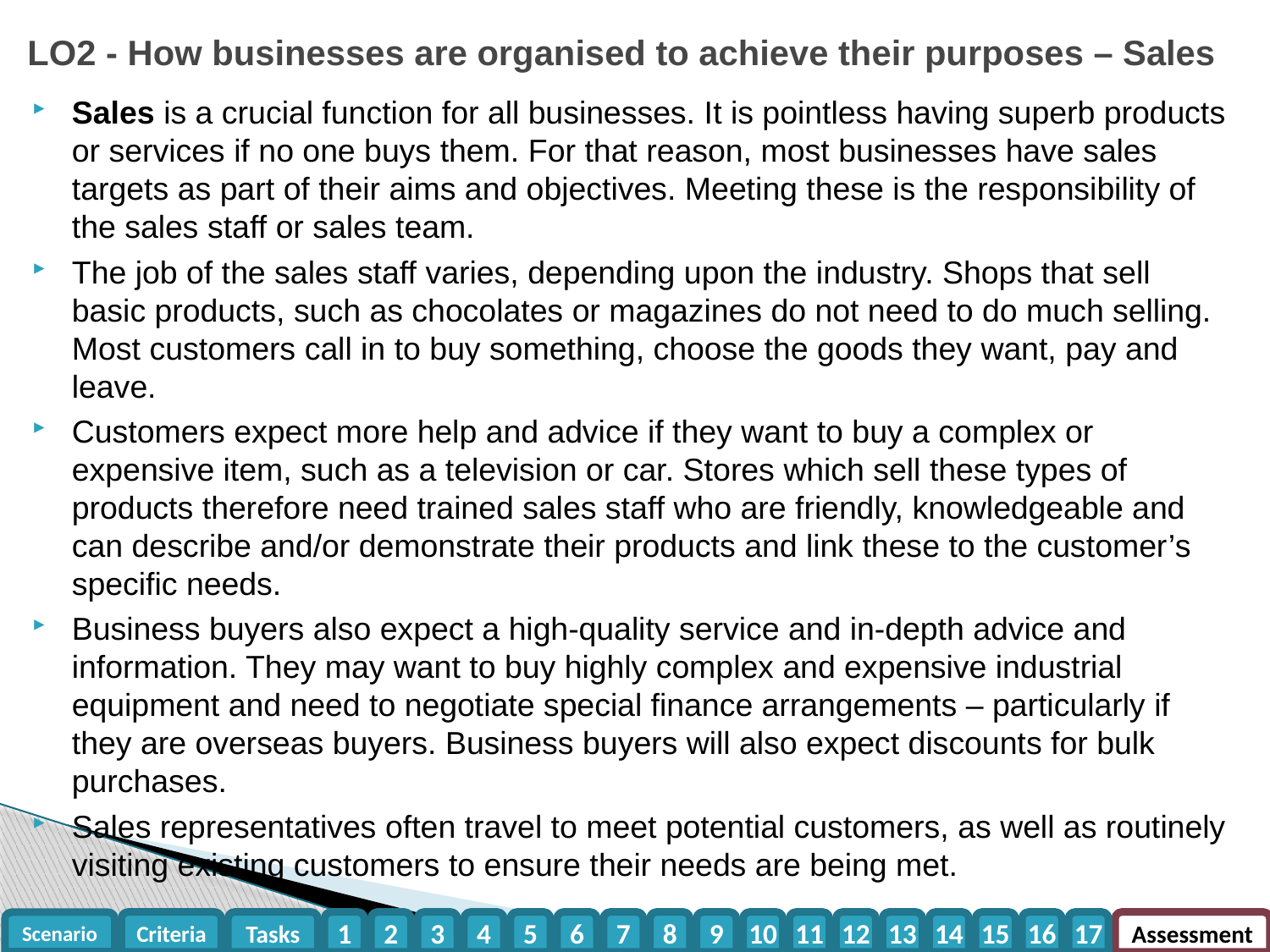

LO2 - How businesses are organised to achieve their purposes – Sales
Sales is a crucial function for all businesses. It is pointless having superb products or services if no one buys them. For that reason, most businesses have sales targets as part of their aims and objectives. Meeting these is the responsibility of the sales staff or sales team.
The job of the sales staff varies, depending upon the industry. Shops that sell basic products, such as chocolates or magazines do not need to do much selling. Most customers call in to buy something, choose the goods they want, pay and leave.
Customers expect more help and advice if they want to buy a complex or expensive item, such as a television or car. Stores which sell these types of products therefore need trained sales staff who are friendly, knowledgeable and can describe and/or demonstrate their products and link these to the customer’s specific needs.
Business buyers also expect a high-quality service and in-depth advice and information. They may want to buy highly complex and expensive industrial equipment and need to negotiate special finance arrangements – particularly if they are overseas buyers. Business buyers will also expect discounts for bulk purchases.
Sales representatives often travel to meet potential customers, as well as routinely visiting existing customers to ensure their needs are being met.